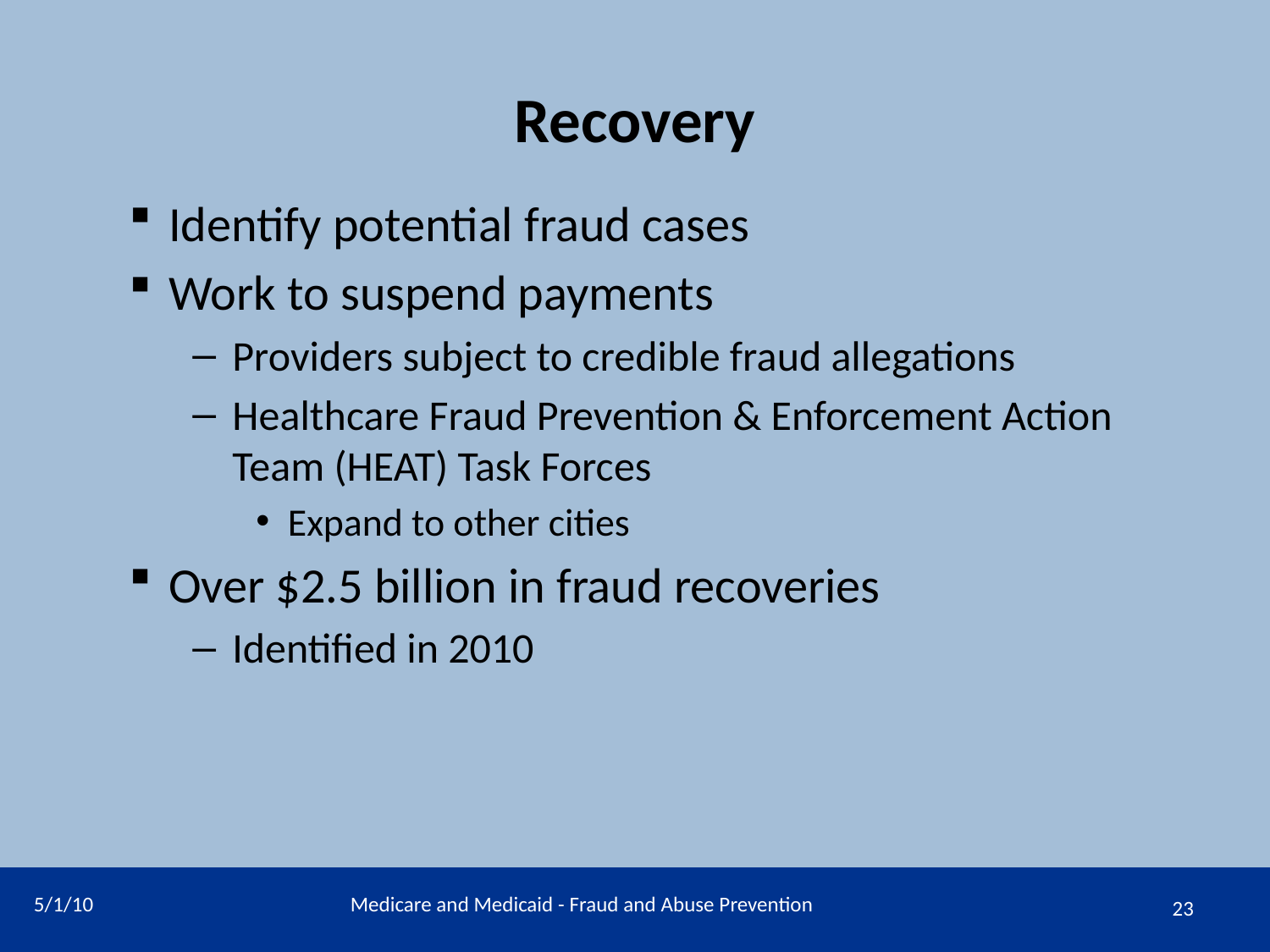

# Recovery
Identify potential fraud cases
Work to suspend payments
Providers subject to credible fraud allegations
Healthcare Fraud Prevention & Enforcement Action Team (HEAT) Task Forces
Expand to other cities
Over $2.5 billion in fraud recoveries
Identified in 2010

5/1/10
Medicare and Medicaid - Fraud and Abuse Prevention
23